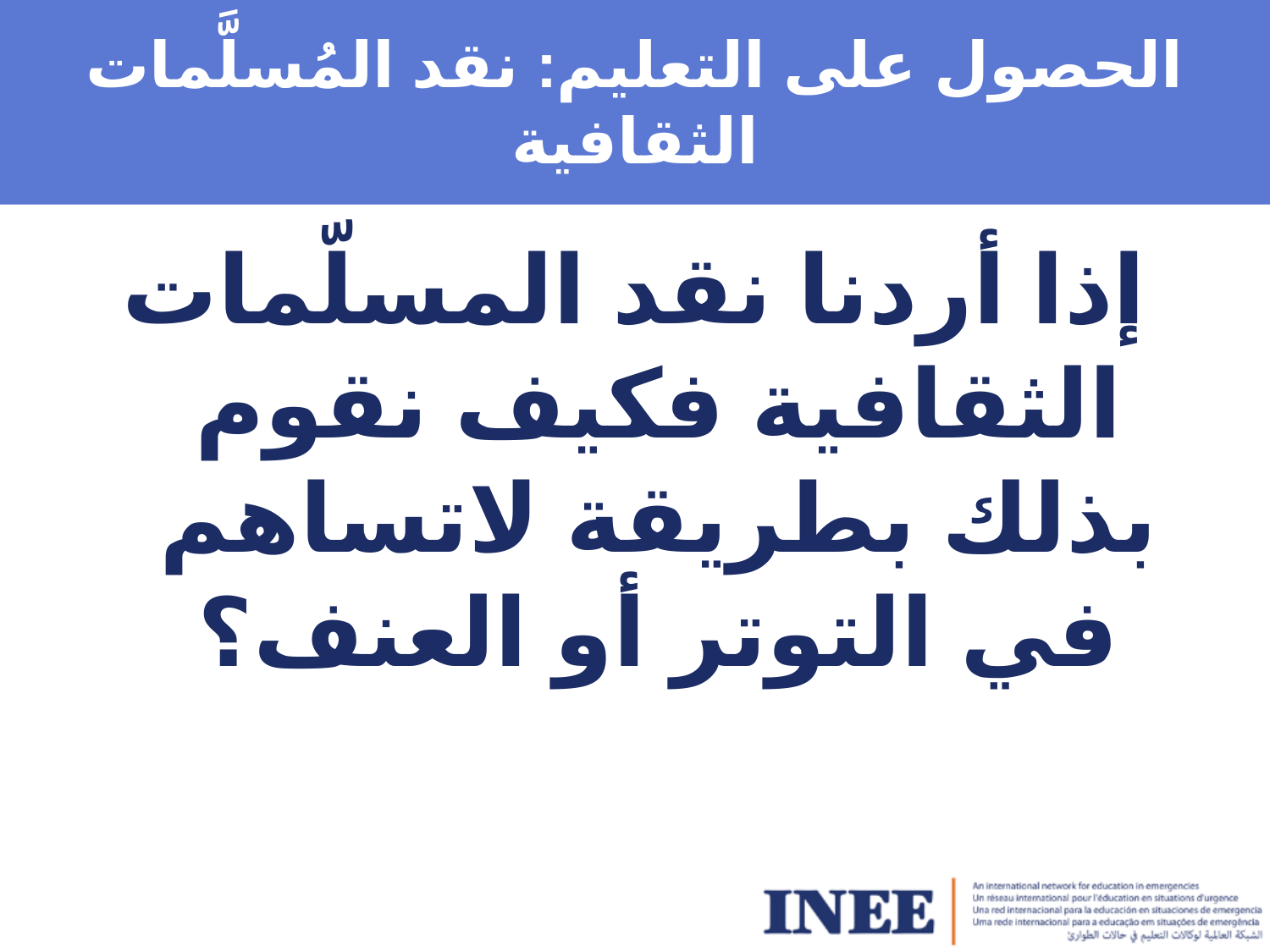

# الحصول على التعليم: نقد المُسلَّمات الثقافية
إذا أردنا نقد المسلّمات الثقافية فكيف نقوم بذلك بطريقة لاتساهم في التوتر أو العنف؟